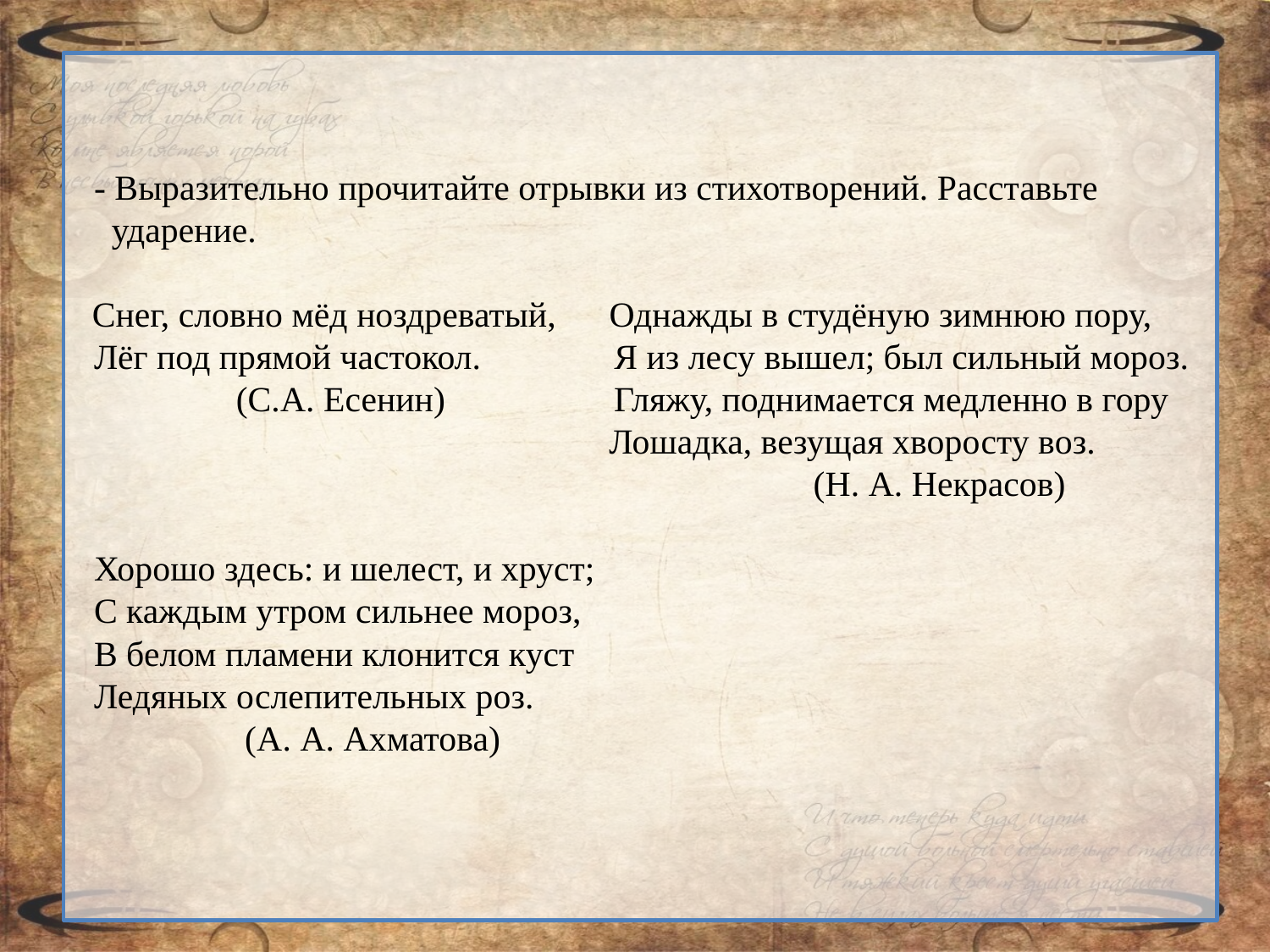

- Выразительно прочитайте отрывки из стихотворений. Расставьте
    ударение.
  Снег, словно мёд ноздреватый,      Однажды в студёную зимнюю пору,
  Лёг под прямой частокол.               Я из лесу вышел; был сильный мороз.
                  (С.А. Есенин)                   Гляжу, поднимается медленно в гору
                                                            Лошадка, везущая хворосту воз.
                                                                                   (Н. А. Некрасов)
  Хорошо здесь: и шелест, и хруст;
  С каждым утром сильнее мороз,
  В белом пламени клонится куст
  Ледяных ослепительных роз.
                   (А. А. Ахматова)